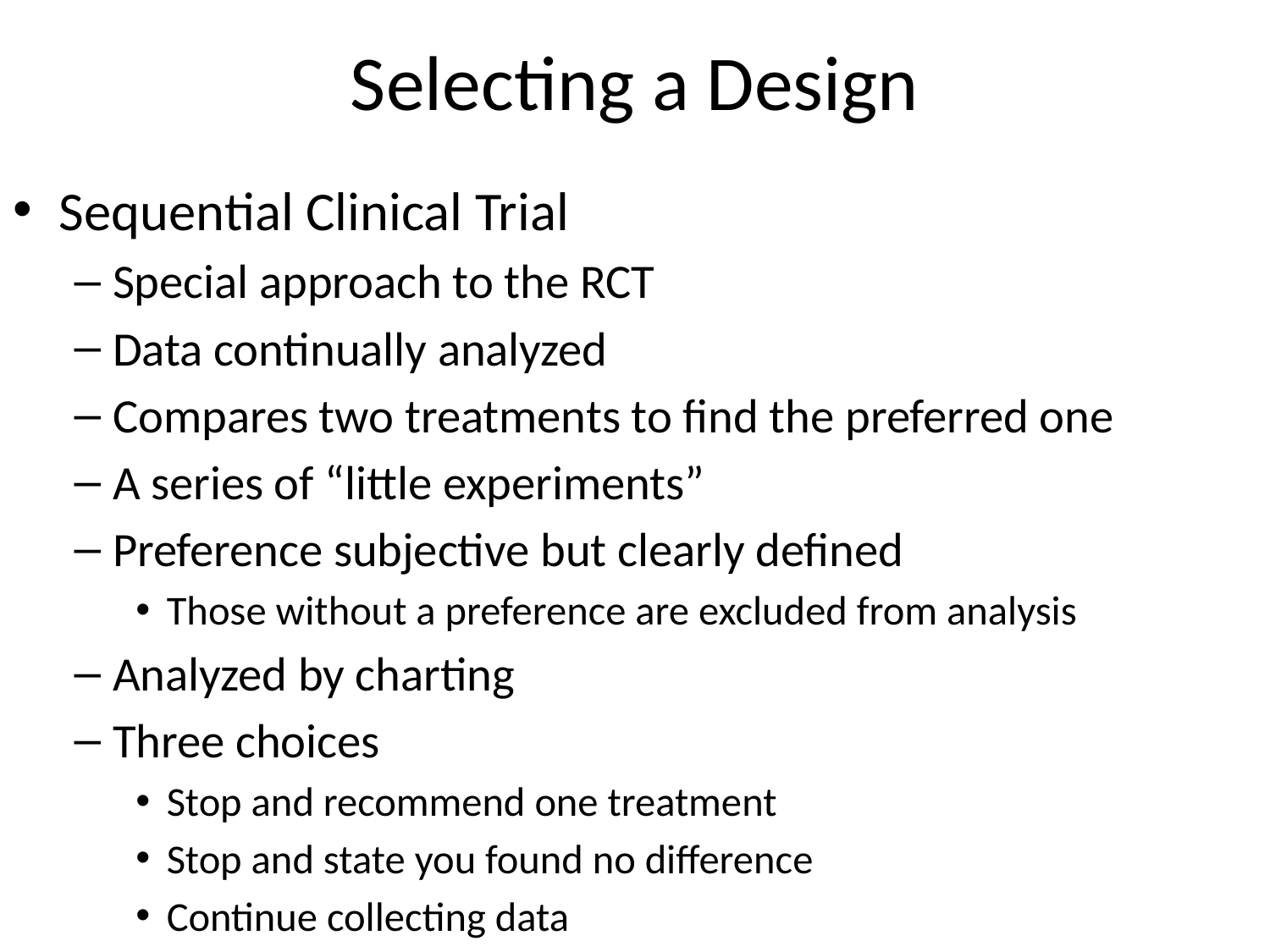

# Selecting a Design
Sequential Clinical Trial
Special approach to the RCT
Data continually analyzed
Compares two treatments to find the preferred one
A series of “little experiments”
Preference subjective but clearly defined
Those without a preference are excluded from analysis
Analyzed by charting
Three choices
Stop and recommend one treatment
Stop and state you found no difference
Continue collecting data